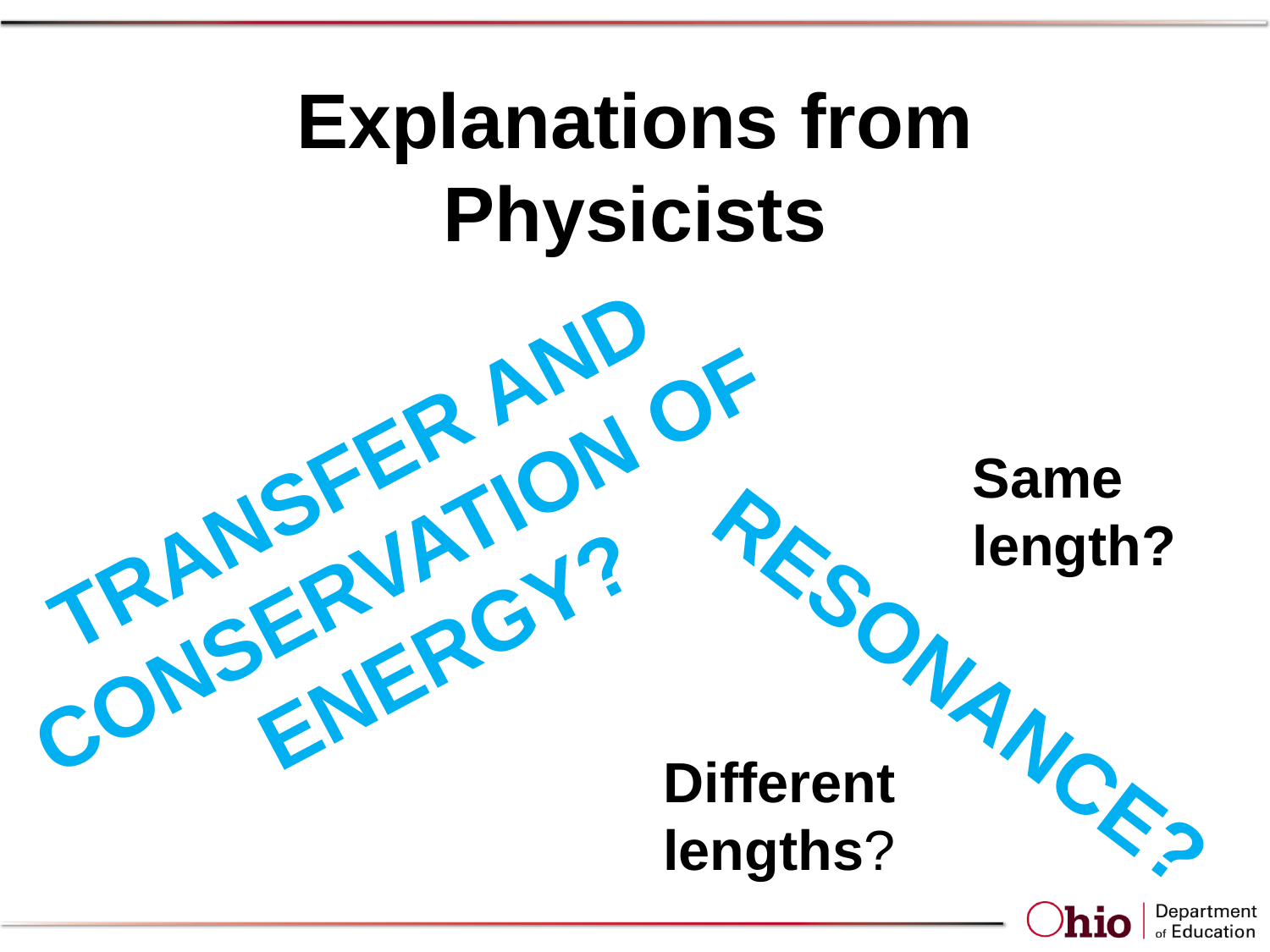

# Explanations from Physicists
Transfer and Conservation of Energy?
Same length?
RESONANCE?
Different lengths?